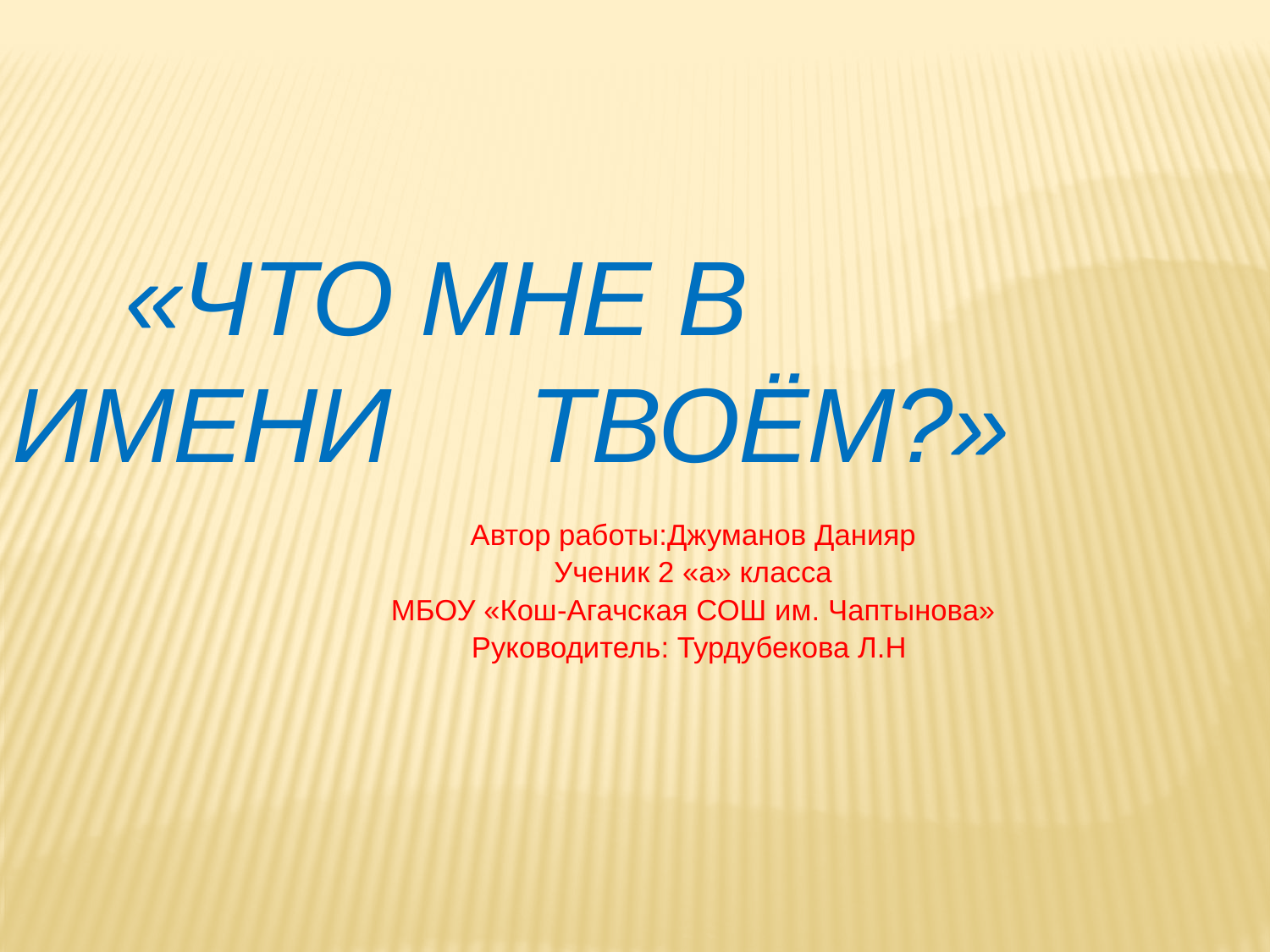

«Что мне в имени     твоём?»
 Автор работы:Джуманов Данияр
Ученик 2 «а» класса
МБОУ «Кош-Агачская СОШ им. Чаптынова»
Руководитель: Турдубекова Л.Н